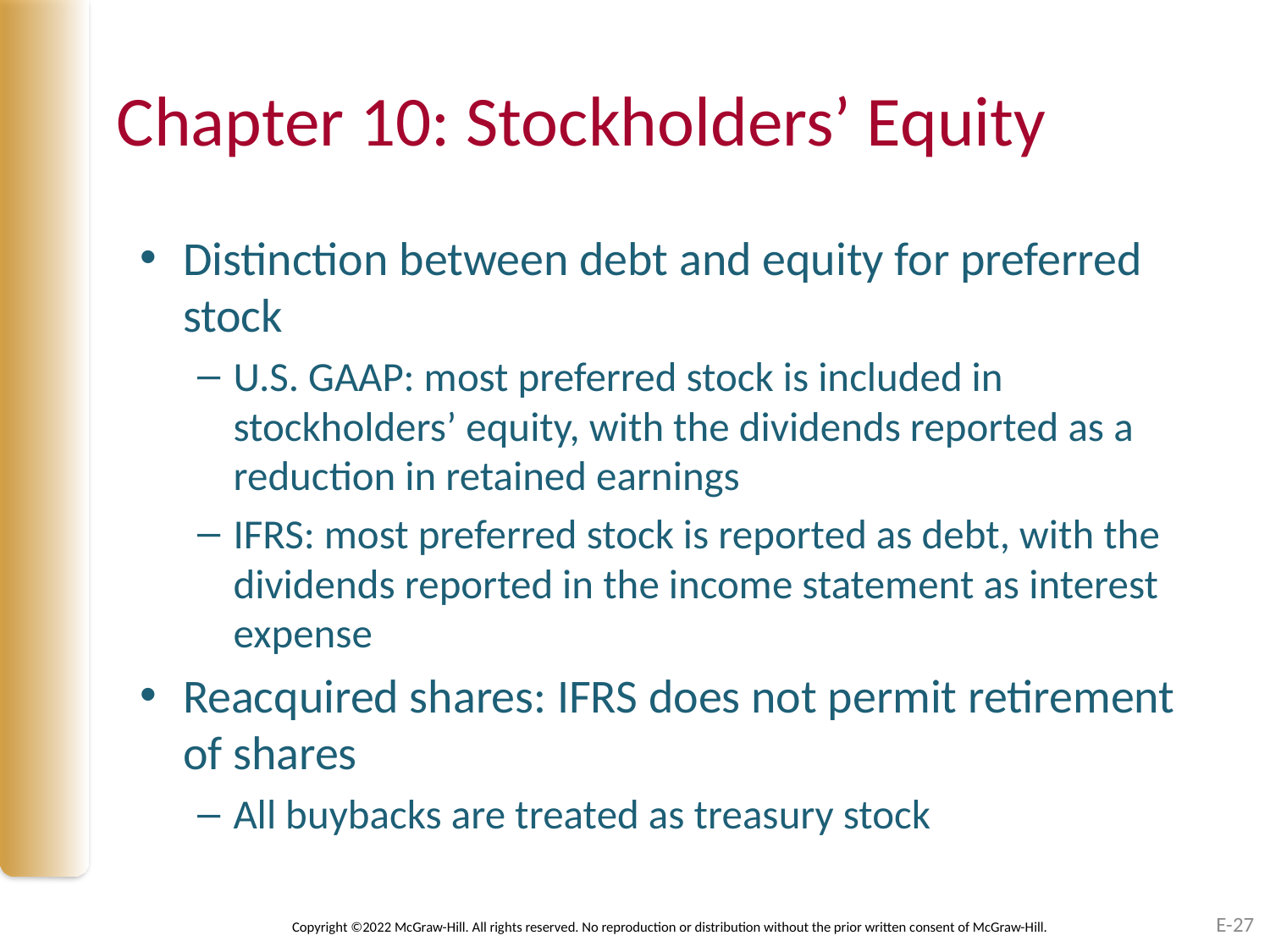

# Chapter 10: Stockholders’ Equity
Distinction between debt and equity for preferred stock
U.S. GAAP: most preferred stock is included in stockholders’ equity, with the dividends reported as a reduction in retained earnings
IFRS: most preferred stock is reported as debt, with the dividends reported in the income statement as interest expense
Reacquired shares: IFRS does not permit retirement of shares
All buybacks are treated as treasury stock
E-27
Copyright ©2022 McGraw-Hill. All rights reserved. No reproduction or distribution without the prior written consent of McGraw-Hill.